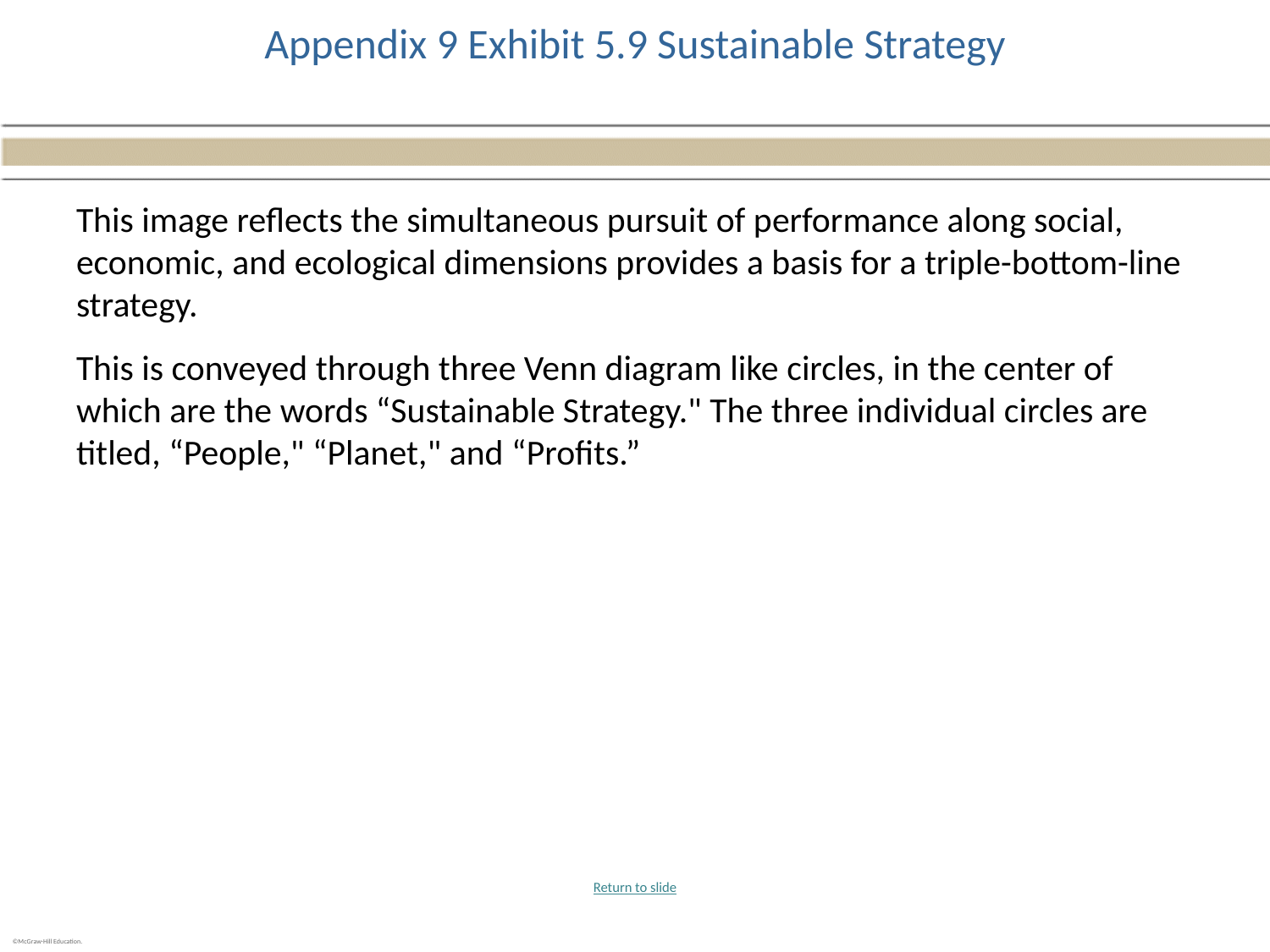

# Appendix 9 Exhibit 5.9 Sustainable Strategy
This image reflects the simultaneous pursuit of performance along social, economic, and ecological dimensions provides a basis for a triple-bottom-line strategy.
This is conveyed through three Venn diagram like circles, in the center of which are the words “Sustainable Strategy." The three individual circles are titled, “People," “Planet," and “Profits.”
Return to slide